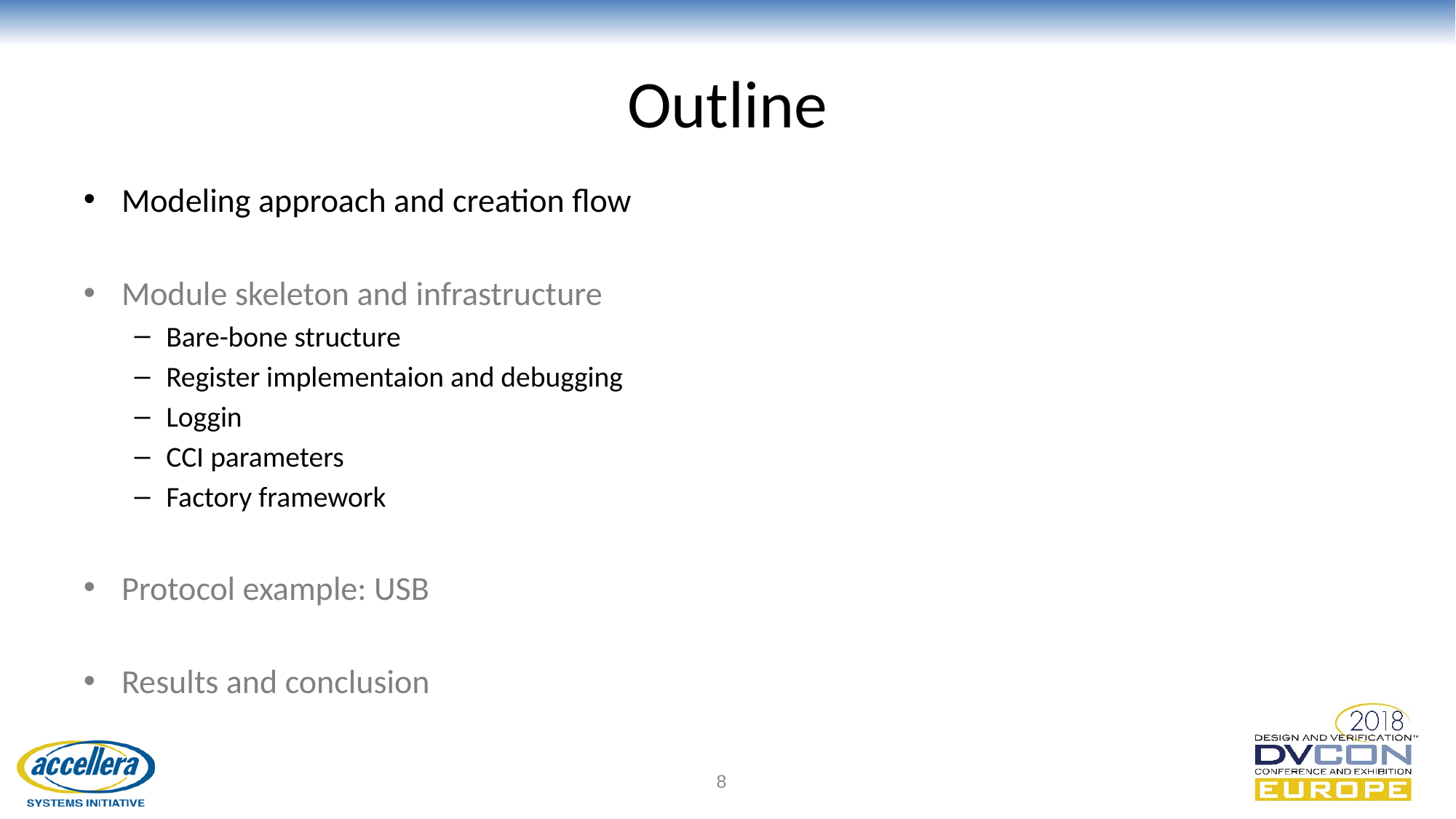

# Outline
Modeling approach and creation flow

Module skeleton and infrastructure
Bare-bone structure
Register implementaion and debugging
Loggin
CCI parameters
Factory framework

Protocol example: USB

Results and conclusion
8